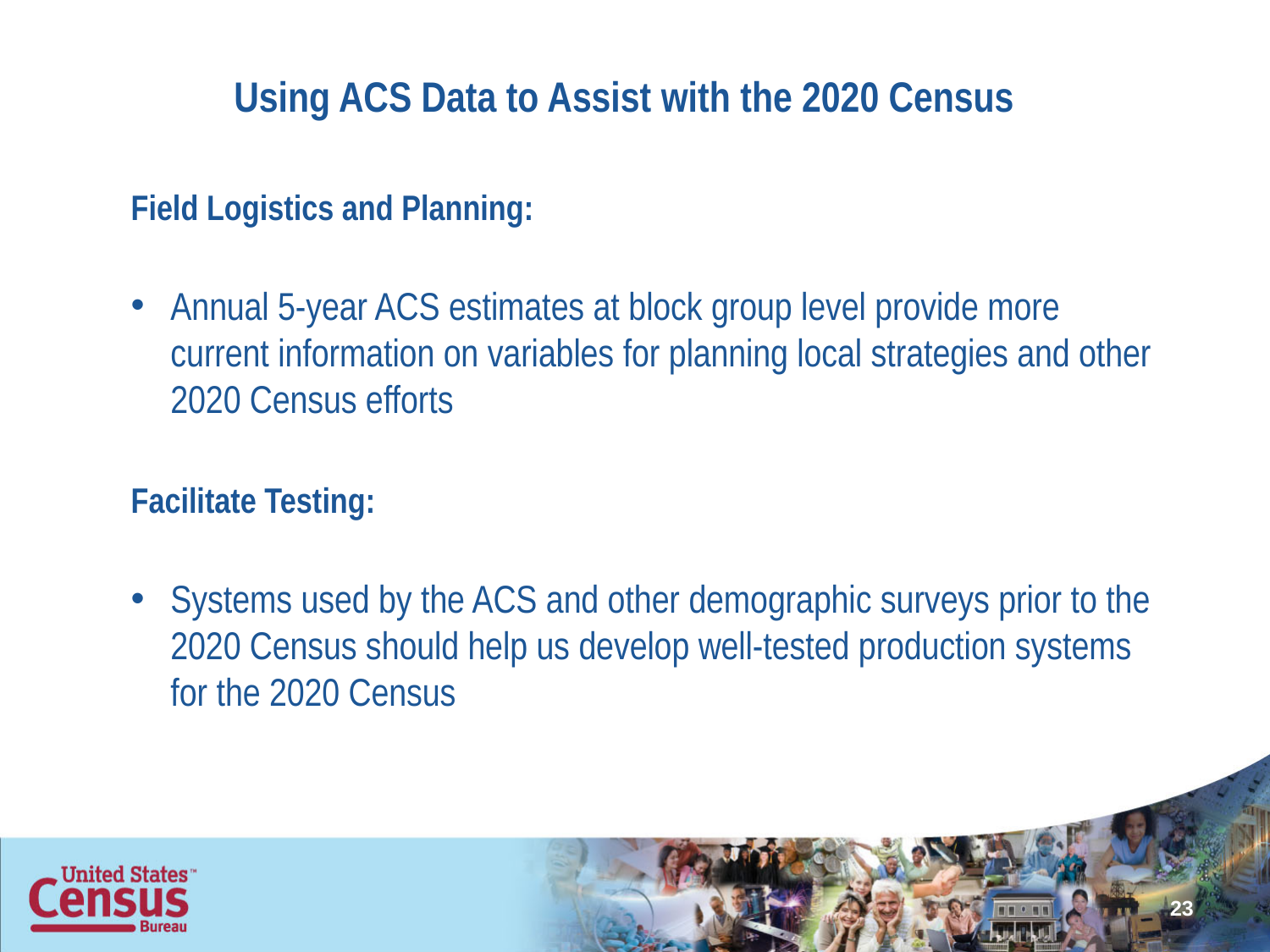

# Using ACS Data to Assist with the 2020 Census

Field Logistics and Planning:

Annual 5-year ACS estimates at block group level provide more current information on variables for planning local strategies and other 2020 Census efforts

Facilitate Testing:

Systems used by the ACS and other demographic surveys prior to the 2020 Census should help us develop well-tested production systems for the 2020 Census

23